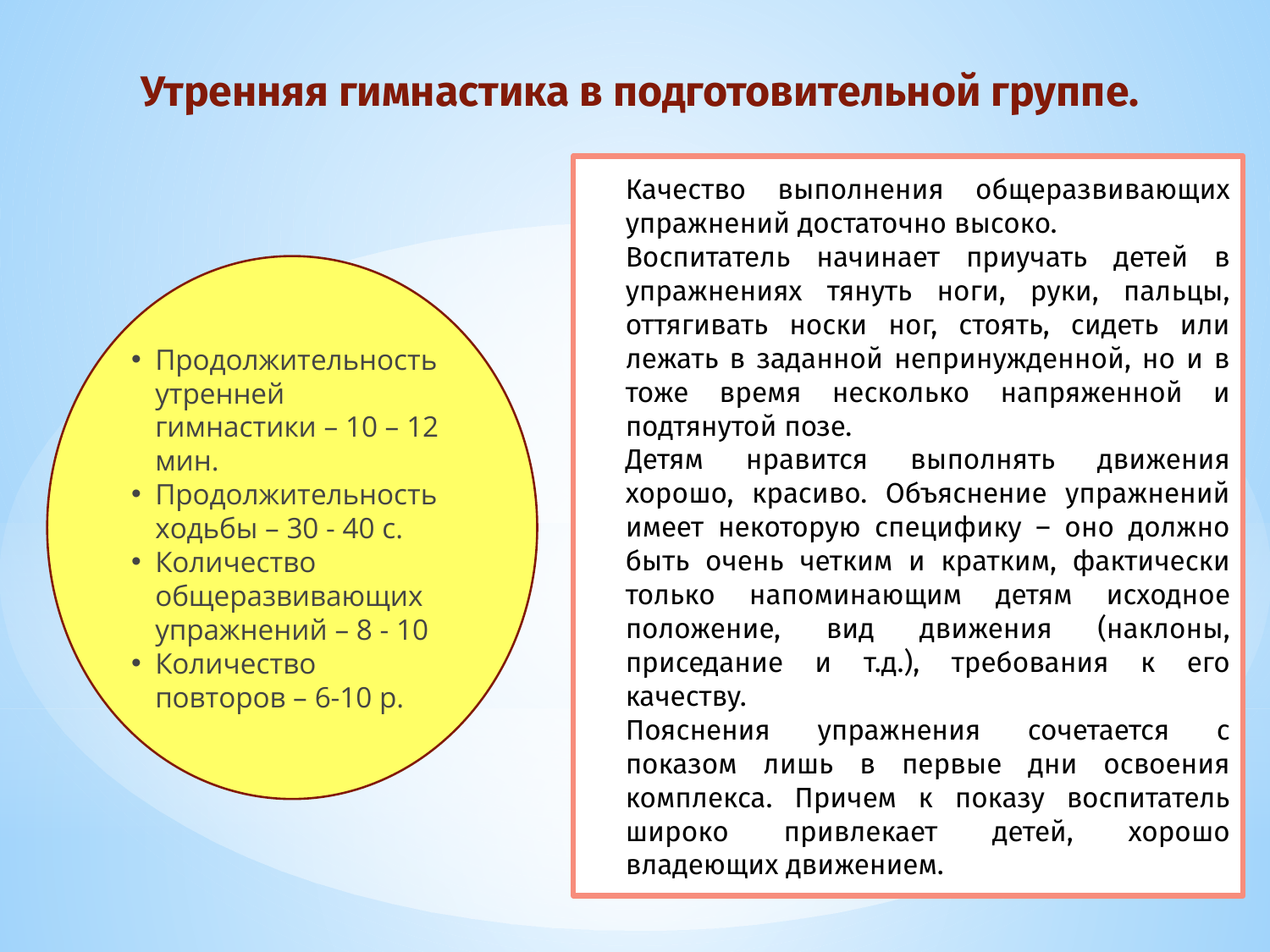

# Утренняя гимнастика в подготовительной группе.
Качество выполнения общеразвивающих упражнений достаточно высоко.
Воспитатель начинает приучать детей в упражнениях тянуть ноги, руки, пальцы, оттягивать носки ног, стоять, сидеть или лежать в заданной непринужденной, но и в тоже время несколько напряженной и подтянутой позе.
Детям нравится выполнять движения хорошо, красиво. Объяснение упражнений имеет некоторую специфику – оно должно быть очень четким и кратким, фактически только напоминающим детям исходное положение, вид движения (наклоны, приседание и т.д.), требования к его качеству.
Пояснения упражнения сочетается с показом лишь в первые дни освоения комплекса. Причем к показу воспитатель широко привлекает детей, хорошо владеющих движением.
Продолжительность утренней гимнастики – 10 – 12 мин.
Продолжительность ходьбы – 30 - 40 с.
Количество общеразвивающих упражнений – 8 - 10
Количество повторов – 6-10 р.